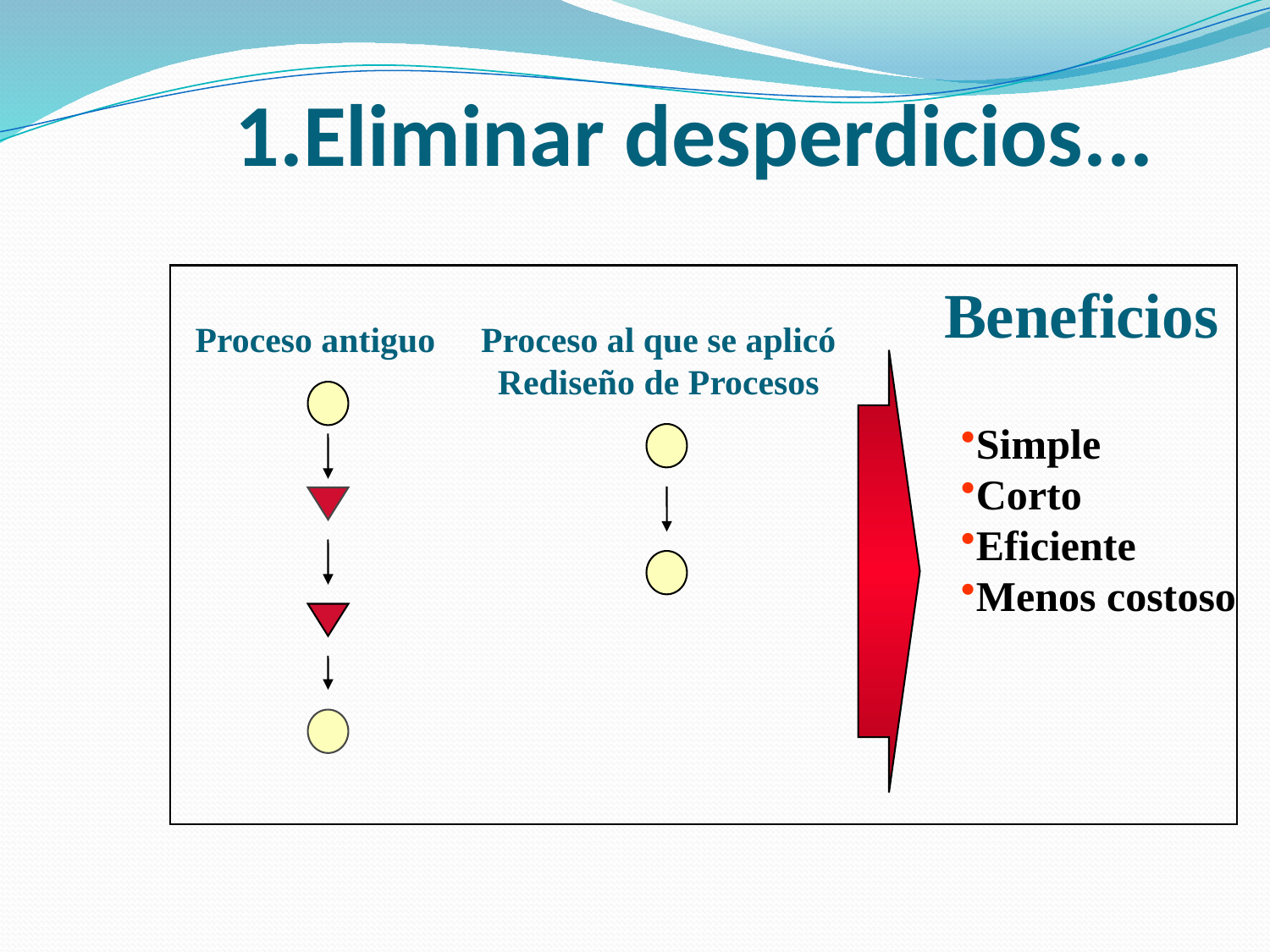

# 1.Eliminar desperdicios...

Beneficios
Proceso antiguo
Proceso al que se aplicó
Rediseño de Procesos

Simple
Corto
Eficiente
Menos costoso